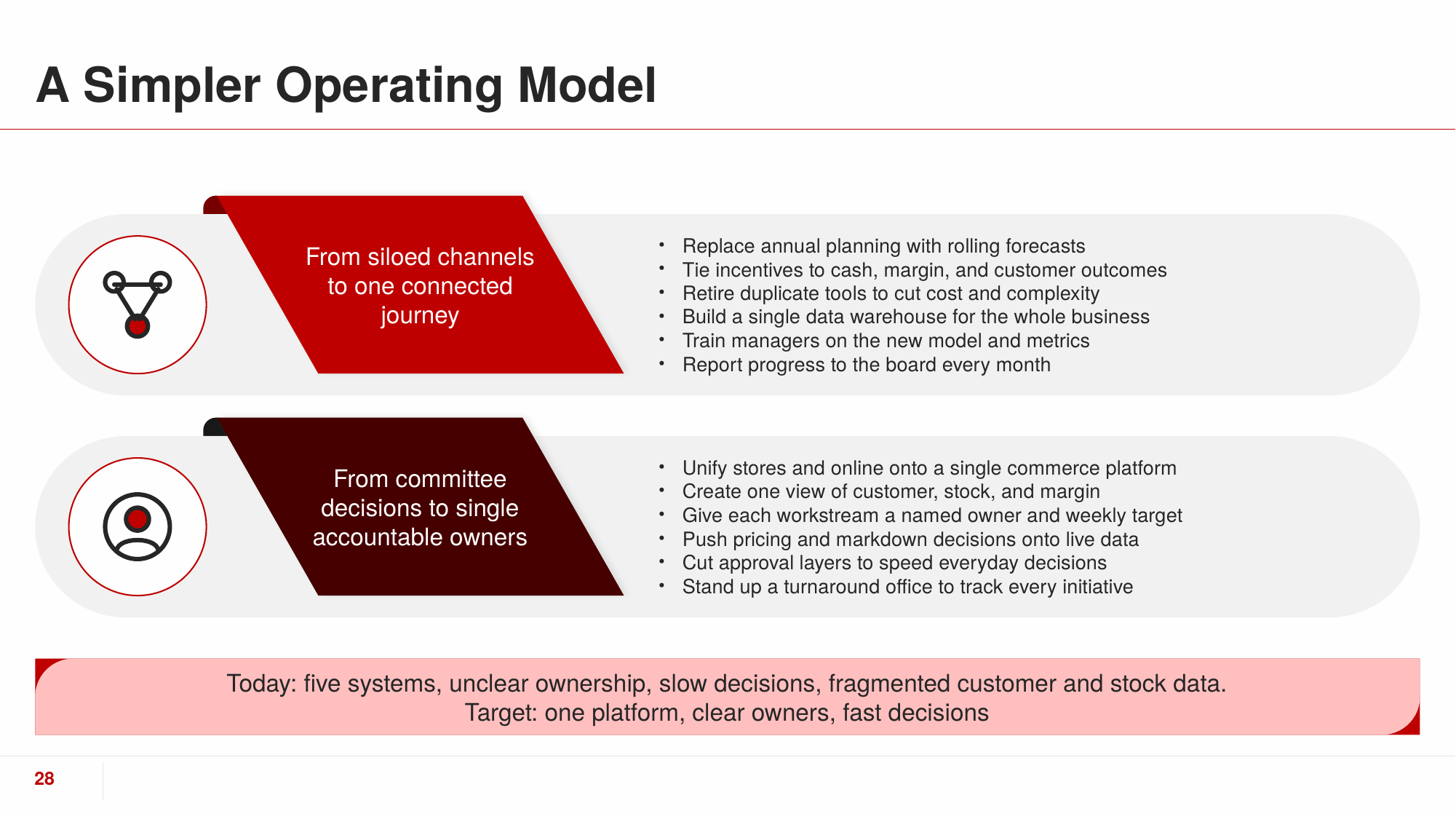

# A Simpler Operating Model

From siloed channels to one connected journey

Replace annual planning with rolling forecasts
Tie incentives to cash, margin, and customer outcomes
Retire duplicate tools to cut cost and complexity
Build a single data warehouse for the whole business
Train managers on the new model and metrics
Report progress to the board every month

From committee decisions to single accountable owners

Unify stores and online onto a single commerce platform
Create one view of customer, stock, and margin
Give each workstream a named owner and weekly target
Push pricing and markdown decisions onto live data
Cut approval layers to speed everyday decisions
Stand up a turnaround office to track every initiative

Today: five systems, unclear ownership, slow decisions, fragmented customer and stock data.
Target: one platform, clear owners, fast decisions
28